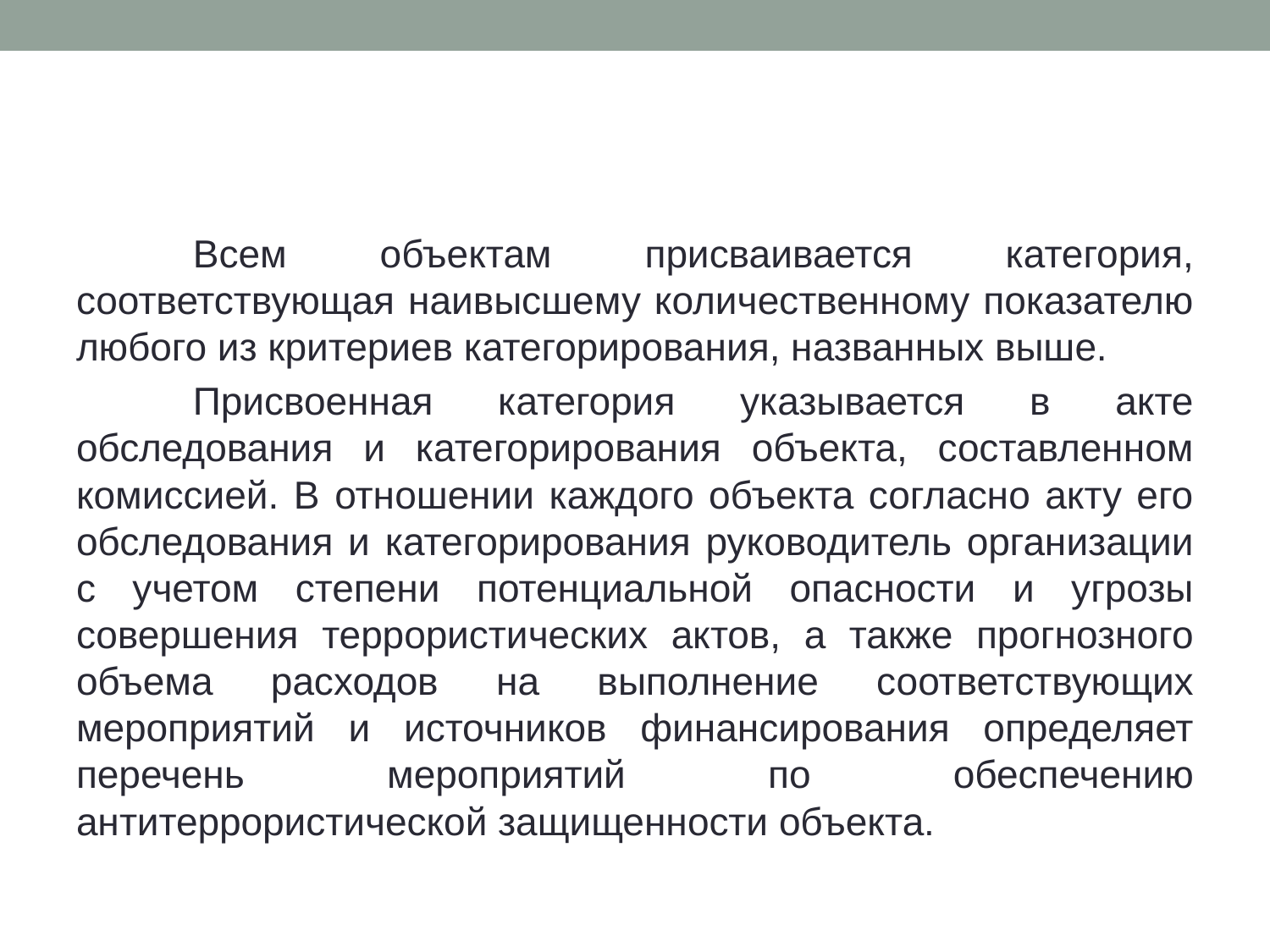

#
	Всем объектам присваивается категория, соответствующая наивысшему количественному показателю любого из критериев категорирования, названных выше.
	Присвоенная категория указывается в акте обследования и категорирования объекта, составленном комиссией. В отношении каждого объекта согласно акту его обследования и категорирования руководитель организации с учетом степени потенциальной опасности и угрозы совершения террористических актов, а также прогнозного объема расходов на выполнение соответствующих мероприятий и источников финансирования определяет перечень мероприятий по обеспечению антитеррористической защищенности объекта.